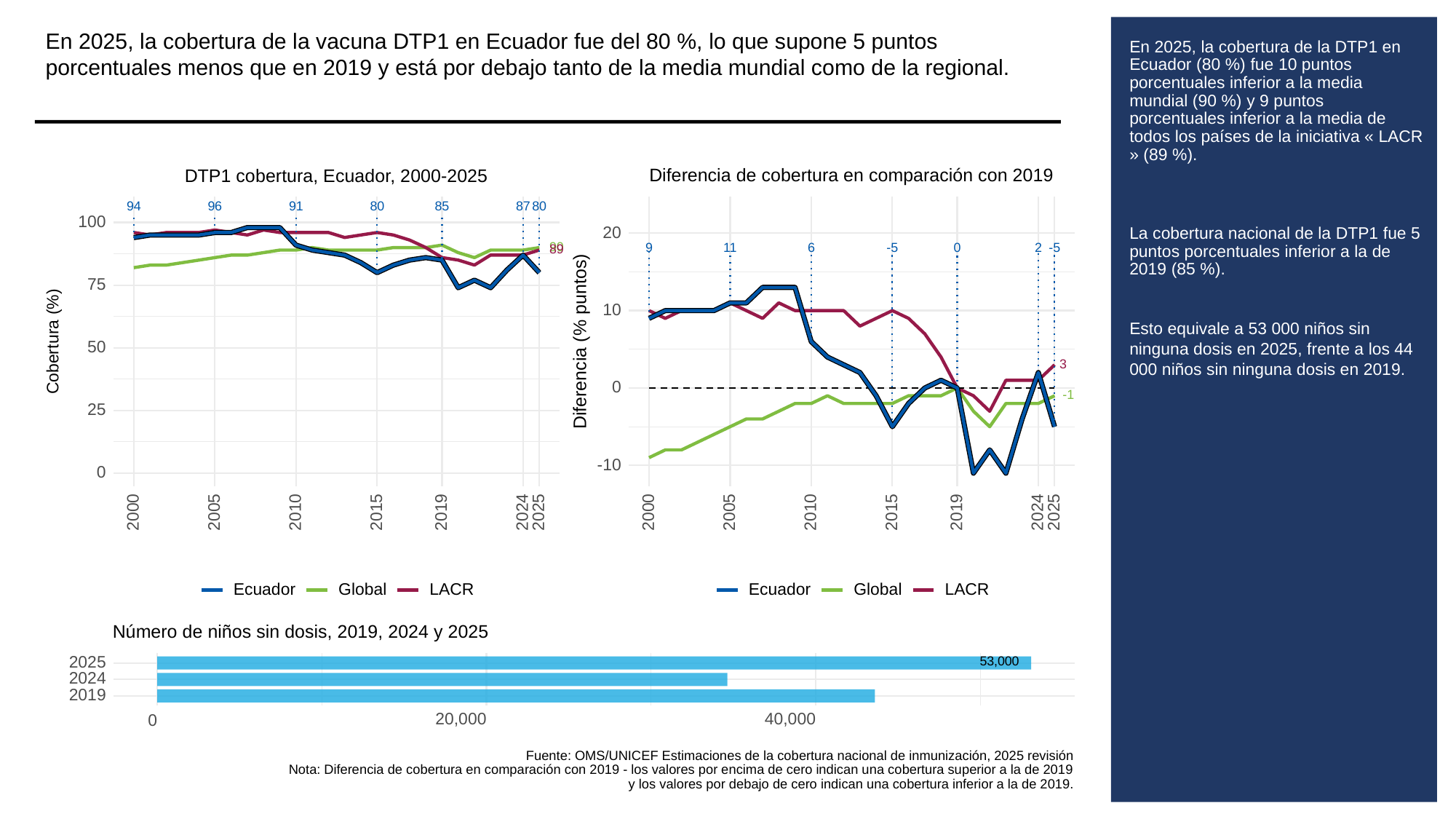

En 2025, la cobertura de la vacuna DTP1 en Ecuador fue del 80 %, lo que supone 5 puntos porcentuales menos que en 2019 y está por debajo tanto de la media mundial como de la regional.
# En 2025, la cobertura de la DTP1 en Ecuador (80 %) fue 10 puntos porcentuales inferior a la media mundial (90 %) y 9 puntos porcentuales inferior a la media de todos los países de la iniciativa « LACR » (89 %).

La cobertura nacional de la DTP1 fue 5 puntos porcentuales inferior a la de 2019 (85 %).

Esto equivale a 53 000 niños sin ninguna dosis en 2025, frente a los 44 000 niños sin ninguna dosis en 2019.

Diferencia de cobertura en comparación con 2019
DTP1 cobertura, Ecuador, 2000-2025

94
96
91
80
85
87
80
100

20

90
9
6
0
11
2
-5
-5

89

75

10

Diferencia (% puntos)
Cobertura (%)
50

3

0

-1
25

-10

0

2000
2005
2010
2015
2019
2024
2025
2000
2005
2010
2015
2019
2024
2025
Global
LACR
Global
LACR
Ecuador
Ecuador

Número de niños sin dosis, 2019, 2024 y 2025

53,000
2025

2024

2019

20,000
40,000
0
Fuente: OMS/UNICEF Estimaciones de la cobertura nacional de inmunización, 2025 revisión
Nota: Diferencia de cobertura en comparación con 2019 - los valores por encima de cero indican una cobertura superior a la de 2019
y los valores por debajo de cero indican una cobertura inferior a la de 2019.